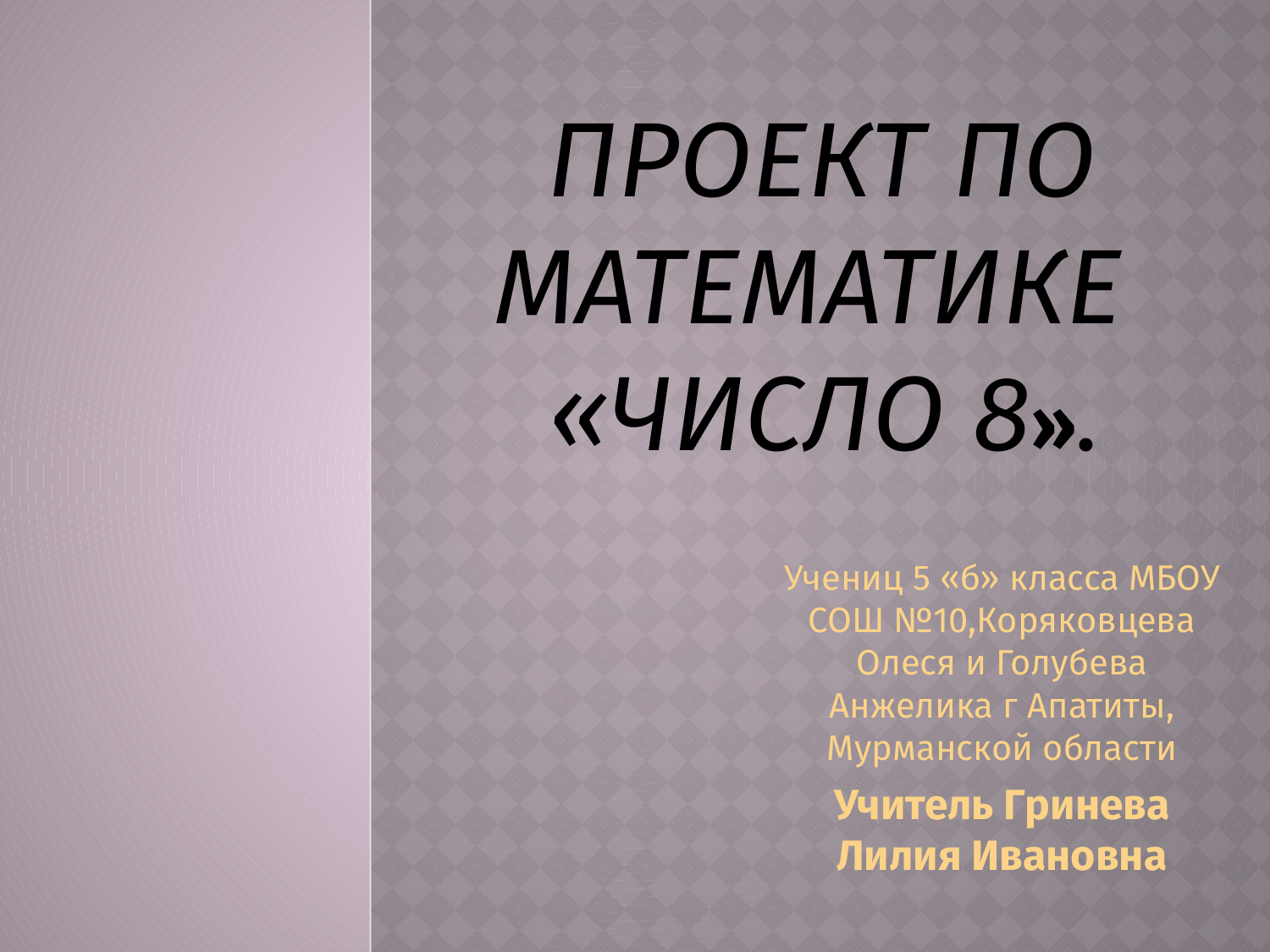

# Проект по математике «ЧИСЛО 8».
Учениц 5 «б» класса МБОУ СОШ №10,Коряковцева Олеся и Голубева Анжелика г Апатиты, Мурманской области
Учитель Гринева Лилия Ивановна